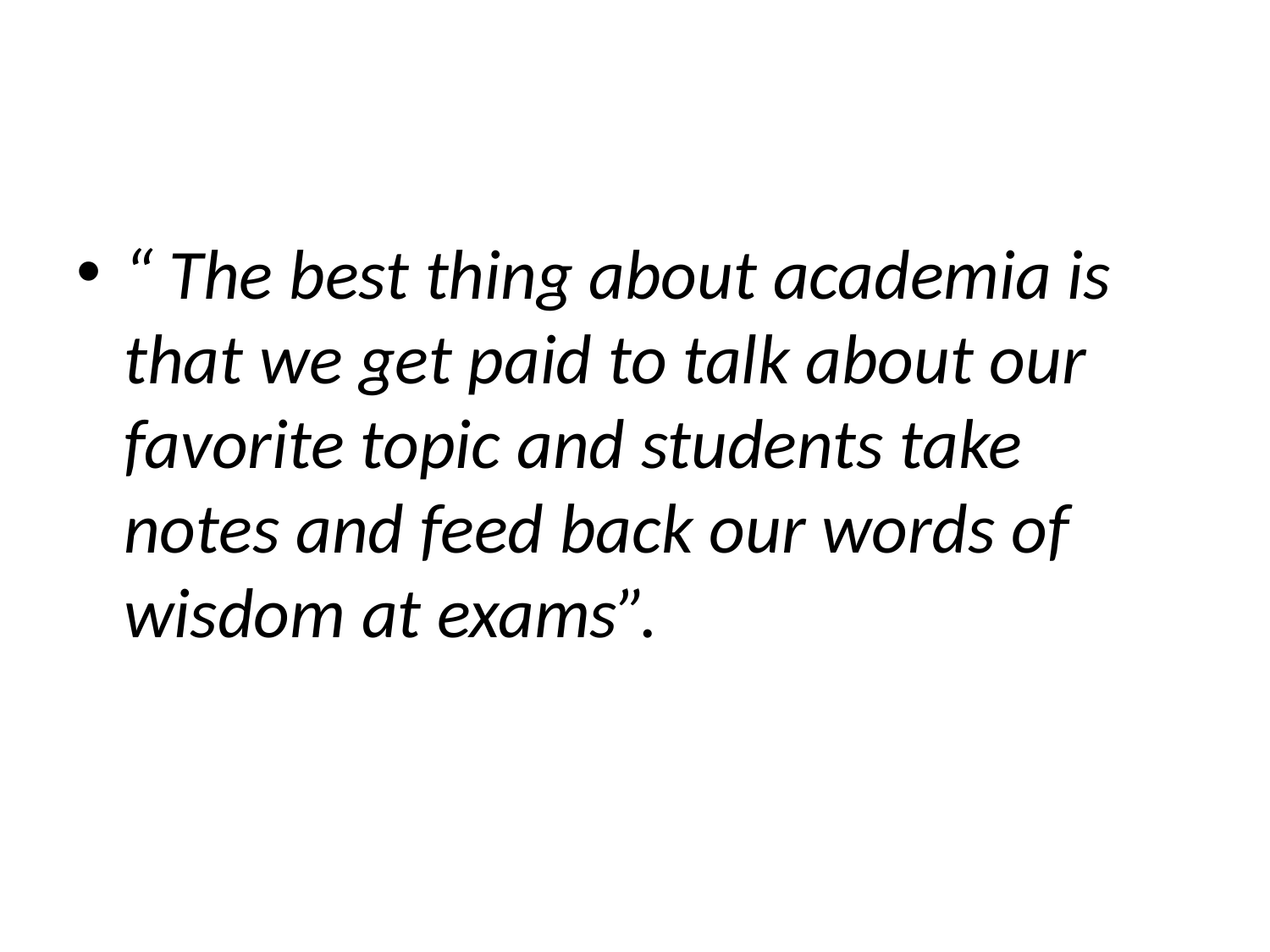

#
“ The best thing about academia is that we get paid to talk about our favorite topic and students take notes and feed back our words of wisdom at exams”.